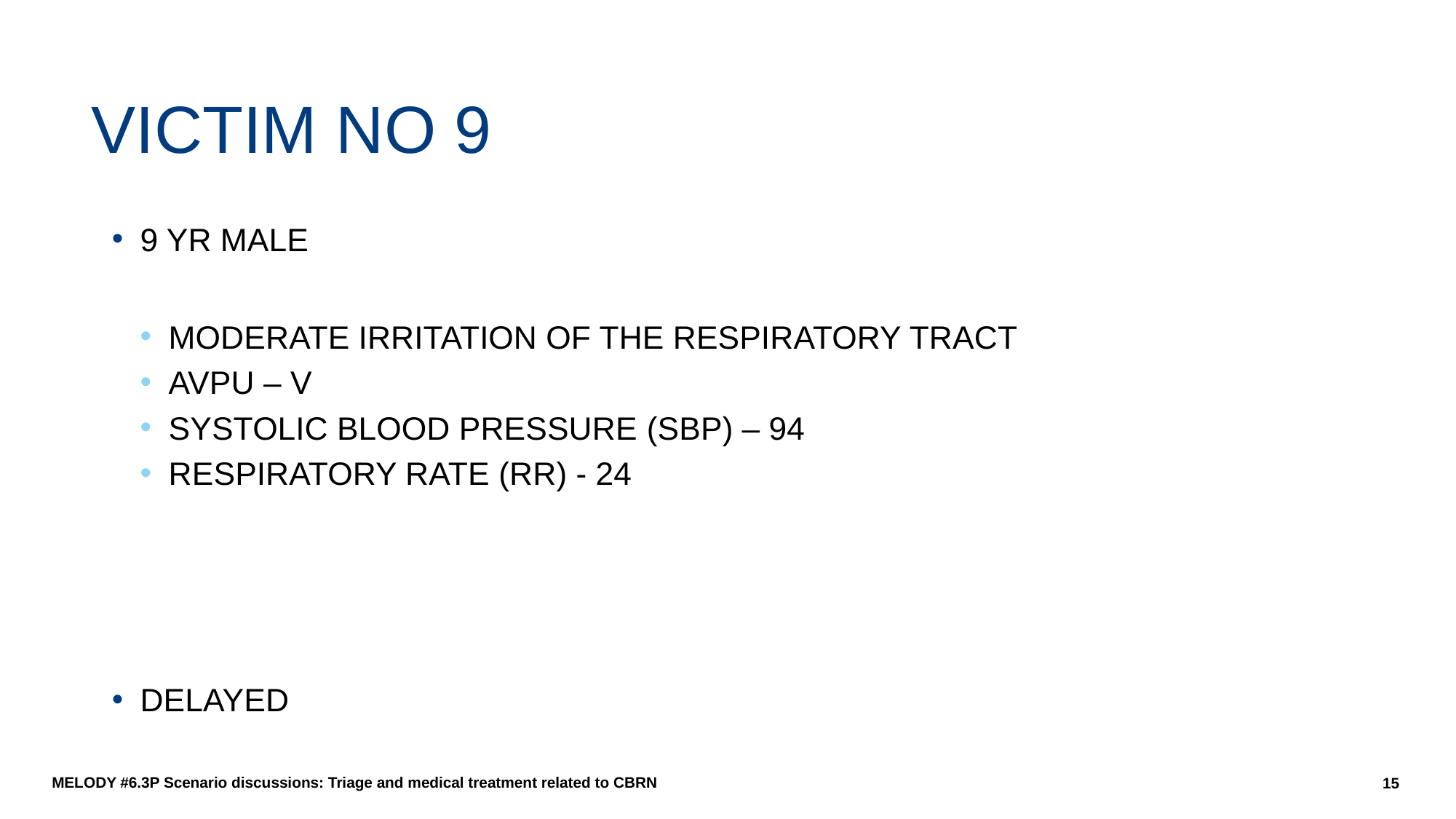

# VICTIM NO 9
9 YR MALE

MODERATE IRRITATION OF THE RESPIRATORY TRACT
AVPU – V
SYSTOLIC BLOOD PRESSURE (SBP) – 94
RESPIRATORY RATE (RR) - 24

DELAYED

MELODY #6.3P Scenario discussions: Triage and medical treatment related to CBRN
15